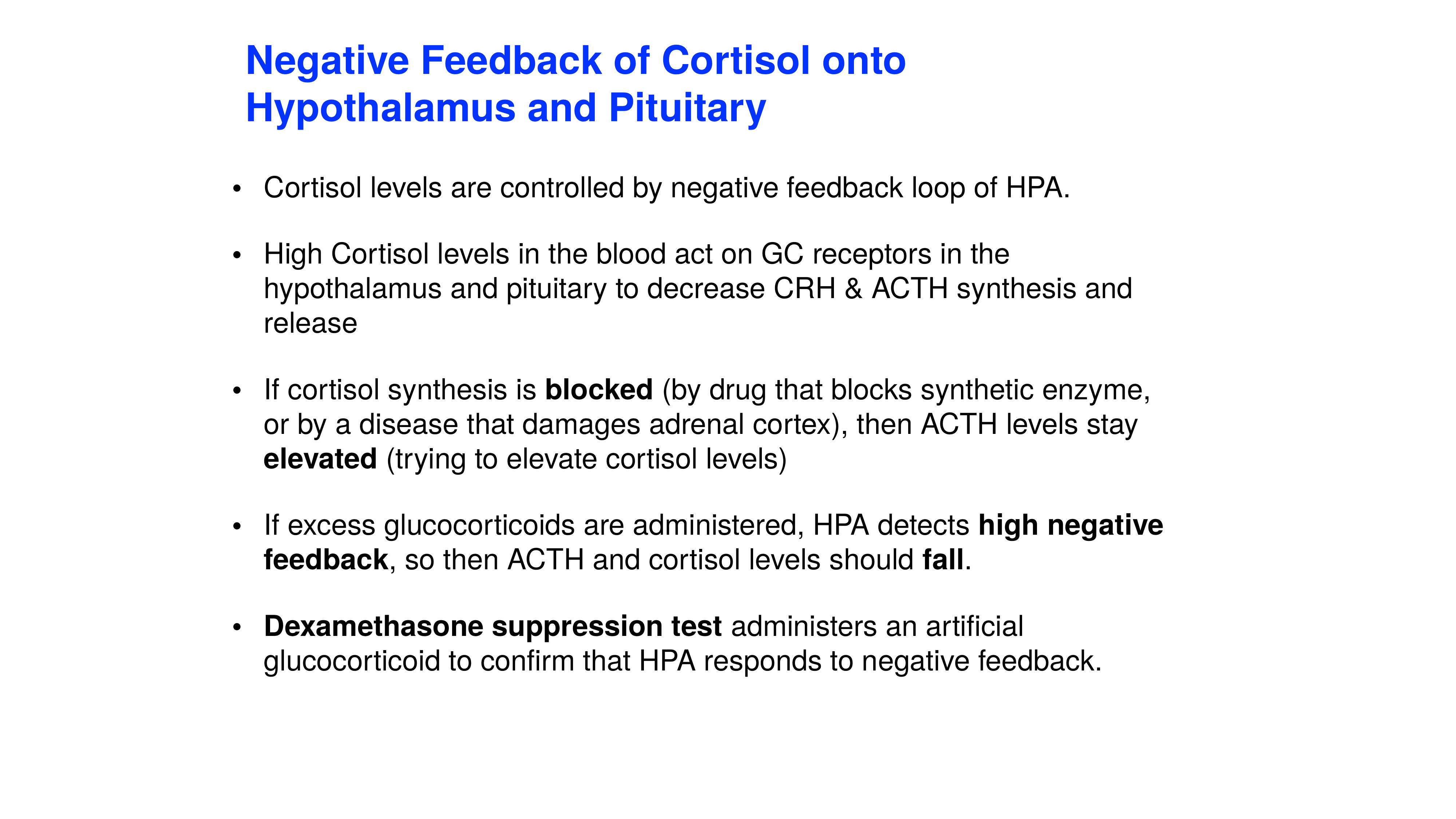

# Negative Feedback of Cortisol onto Hypothalamus and Pituitary
Cortisol levels are controlled by negative feedback loop of HPA.
High Cortisol levels in the blood act on GC receptors in the hypothalamus and pituitary to decrease CRH & ACTH synthesis and release
If cortisol synthesis is blocked (by drug that blocks synthetic enzyme, or by a disease that damages adrenal cortex), then ACTH levels stay elevated (trying to elevate cortisol levels)
If excess glucocorticoids are administered, HPA detects high negative feedback, so then ACTH and cortisol levels should fall.
Dexamethasone suppression test administers an artificial glucocorticoid to confirm that HPA responds to negative feedback.